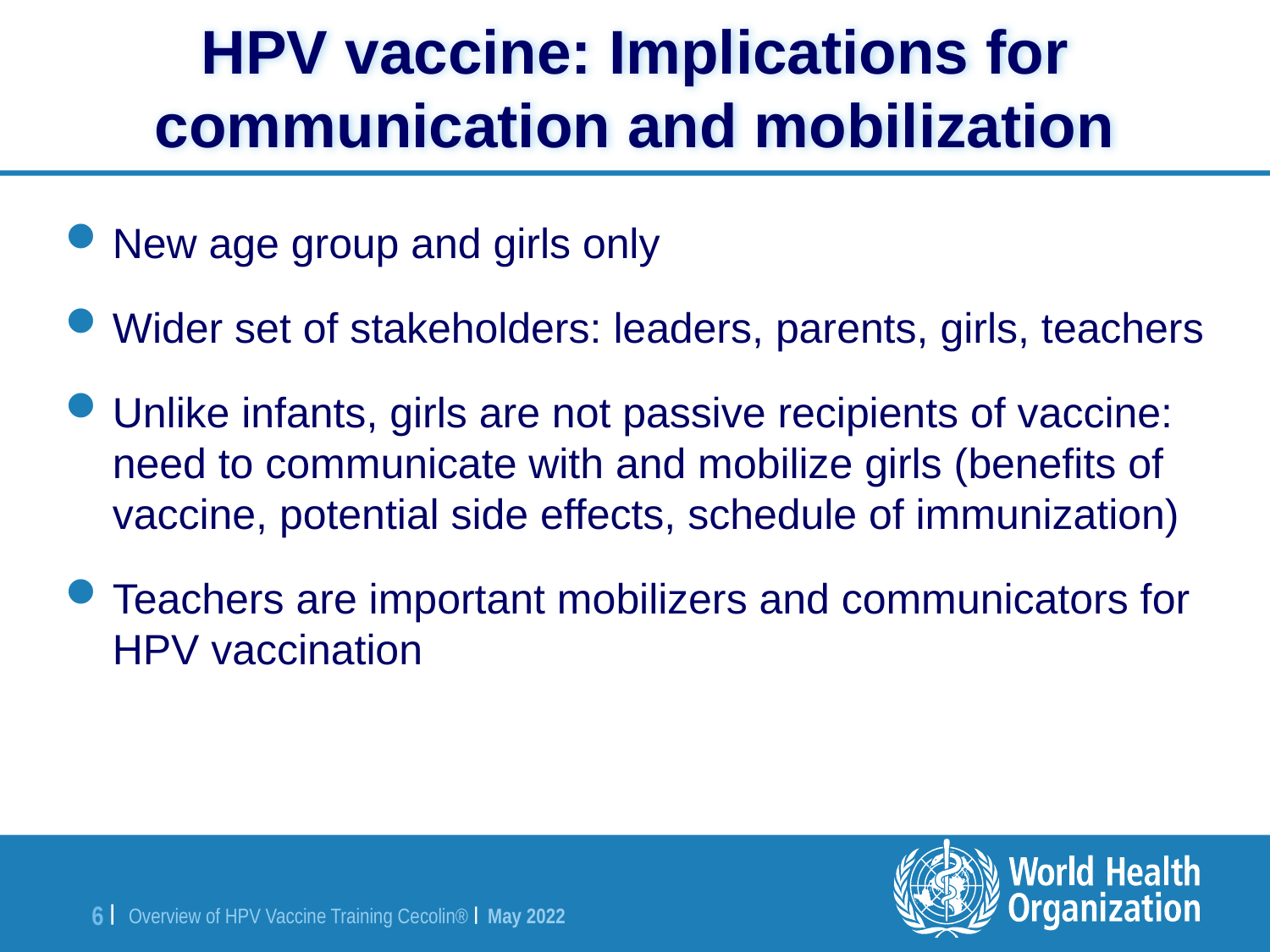

# HPV vaccine: Implications for communication and mobilization
New age group and girls only
Wider set of stakeholders: leaders, parents, girls, teachers
Unlike infants, girls are not passive recipients of vaccine: need to communicate with and mobilize girls (benefits of vaccine, potential side effects, schedule of immunization)
Teachers are important mobilizers and communicators for HPV vaccination